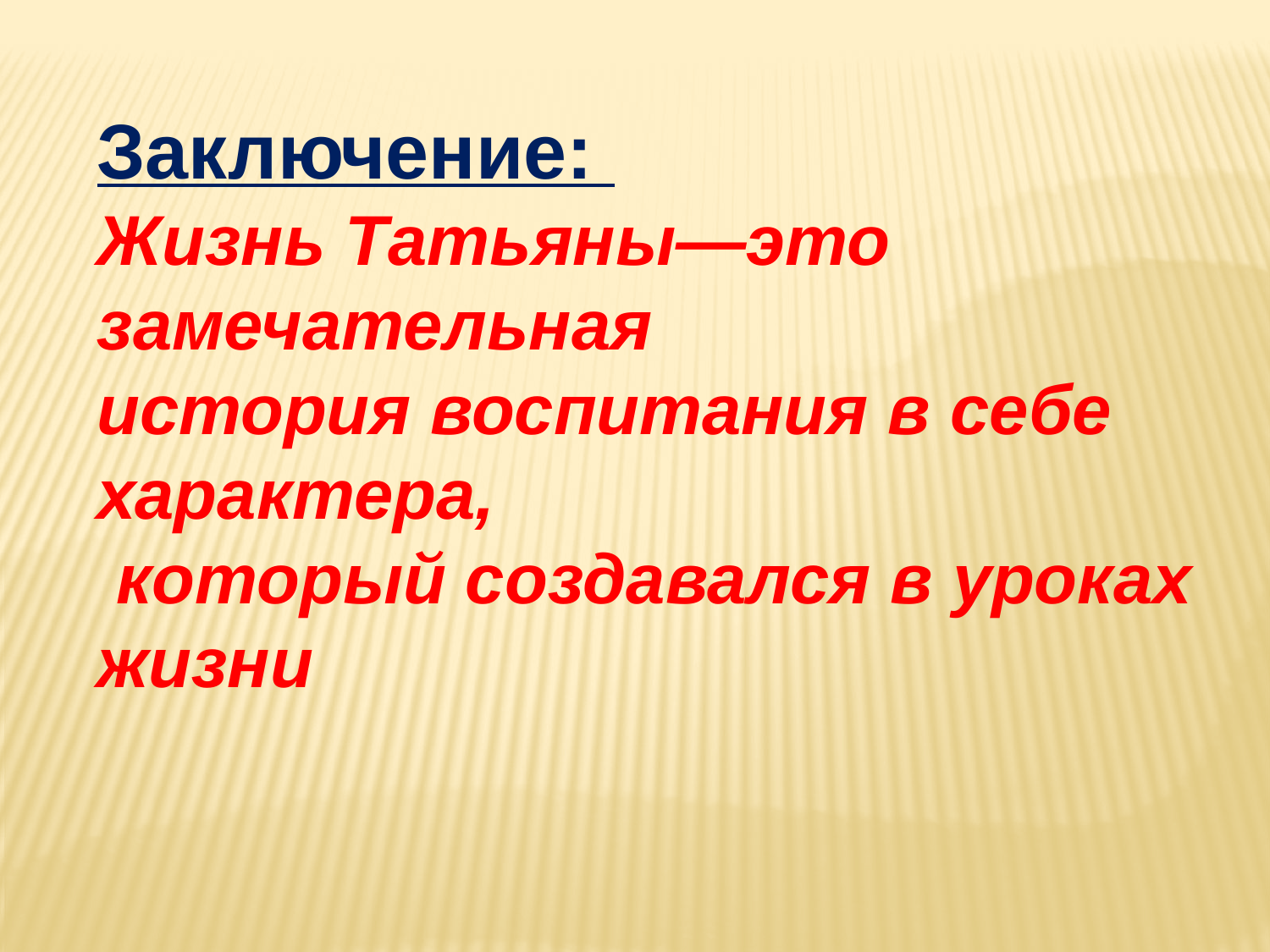

Заключение:
Жизнь Татьяны—это замечательная
история воспитания в себе характера,
 который создавался в уроках жизни